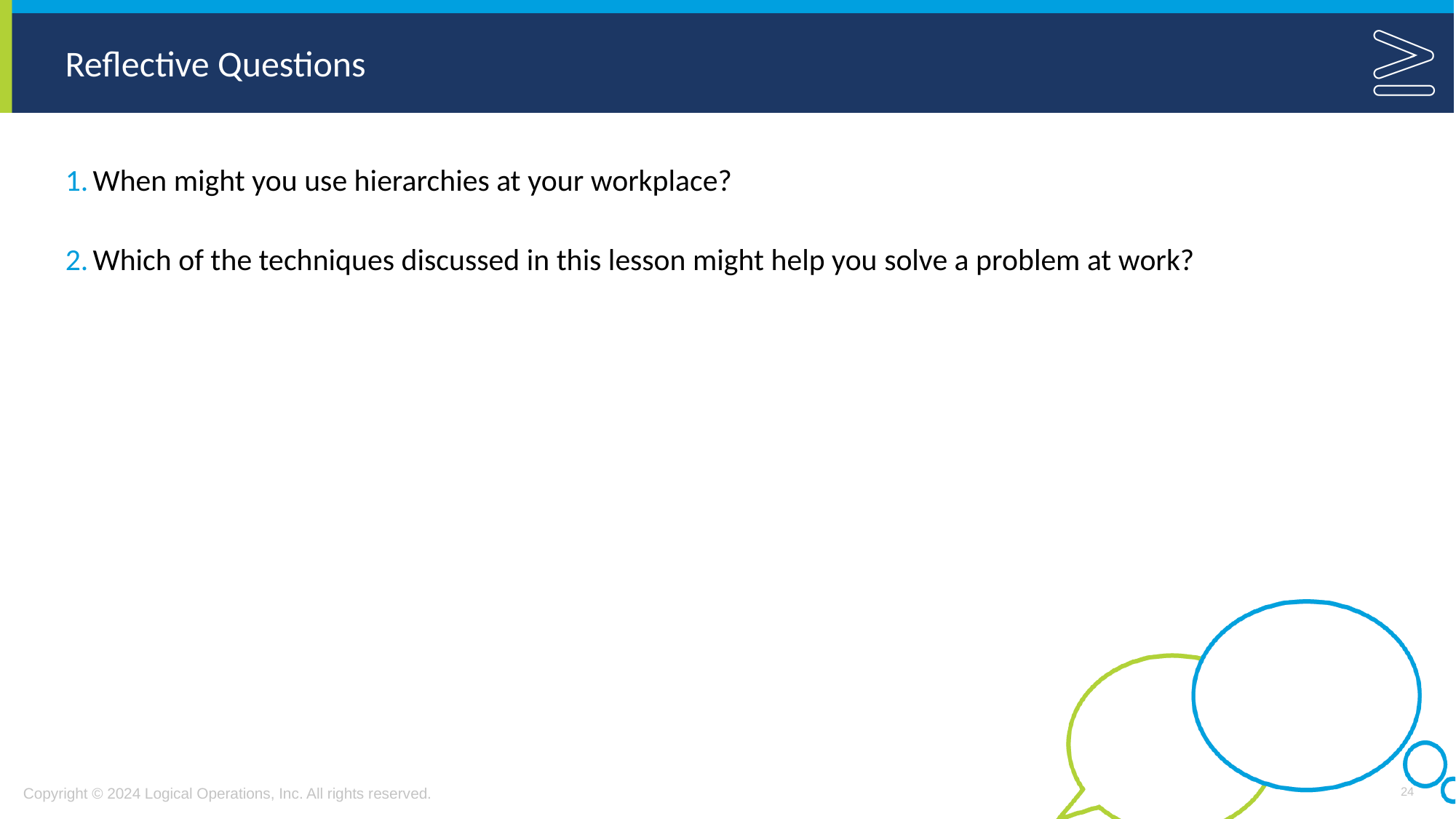

When might you use hierarchies at your workplace?
Which of the techniques discussed in this lesson might help you solve a problem at work?
24